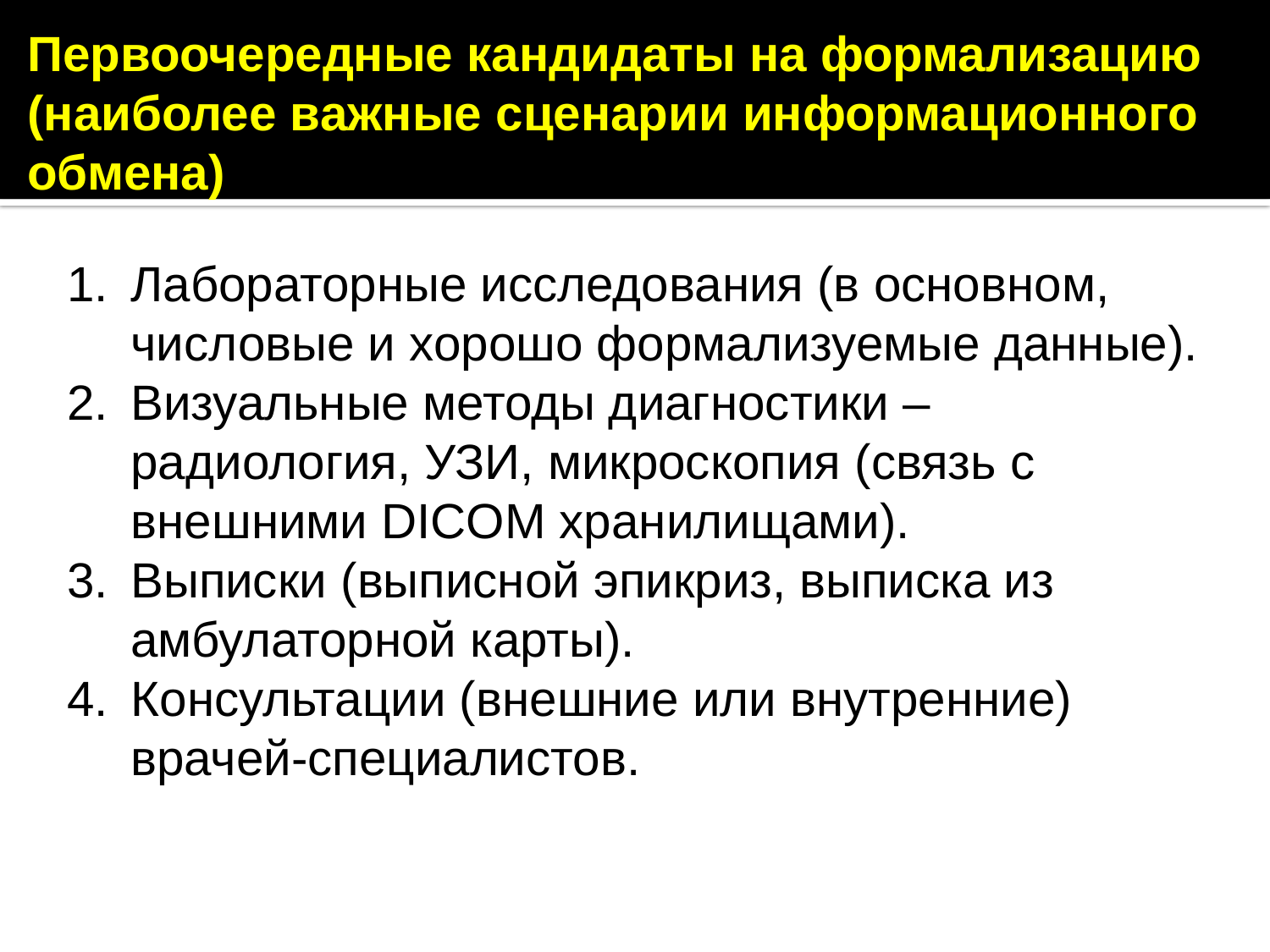

Первоочередные кандидаты на формализацию (наиболее важные сценарии информационного обмена)
Лабораторные исследования (в основном, числовые и хорошо формализуемые данные).
Визуальные методы диагностики – радиология, УЗИ, микроскопия (связь с внешними DICOM хранилищами).
Выписки (выписной эпикриз, выписка из амбулаторной карты).
Консультации (внешние или внутренние) врачей-специалистов.